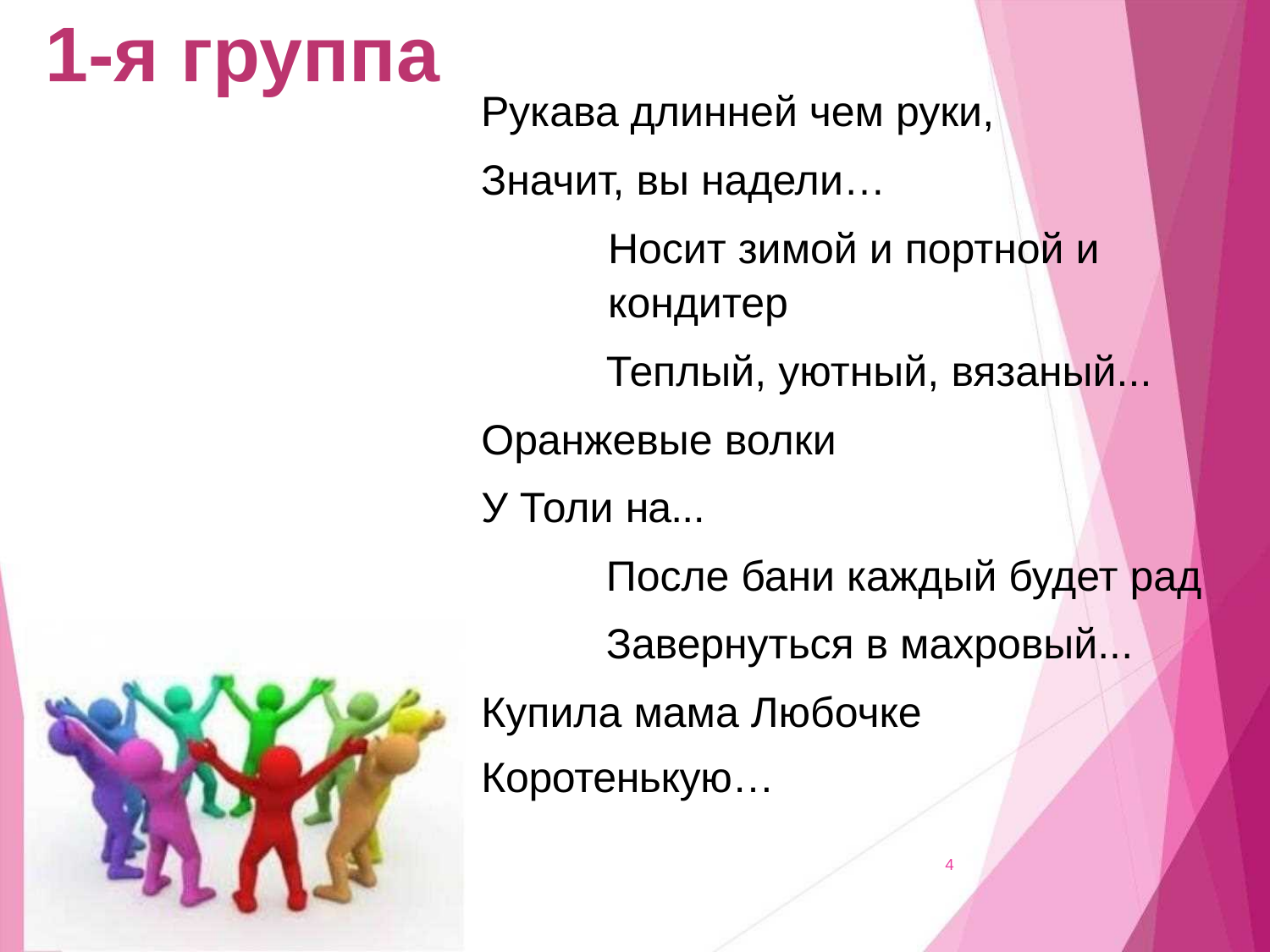

1-я группа
Рукава длинней чем руки,
Значит, вы надели…
Носит зимой и портной и
кондитер
Теплый, уютный, вязаный...
Оранжевые волки
У Толи на...
После бани каждый будет рад
Завернуться в махровый...
Купила мама Любочке
Коротенькую…
4